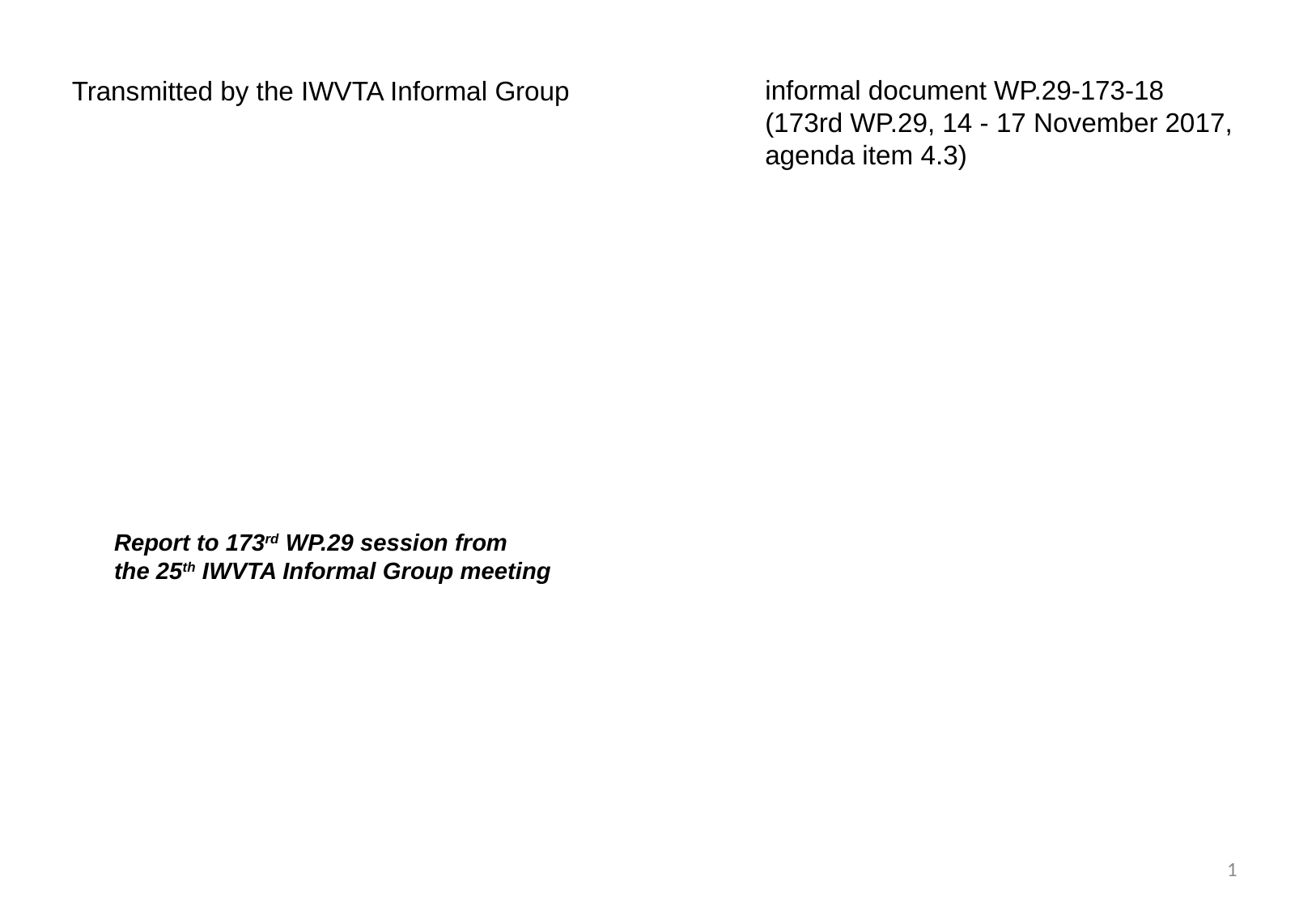

informal document WP.29-173-18
(173rd WP.29, 14 - 17 November 2017,
agenda item 4.3)
Transmitted by the IWVTA Informal Group
Report to 173rd WP.29 session from
the 25th IWVTA Informal Group meeting
1